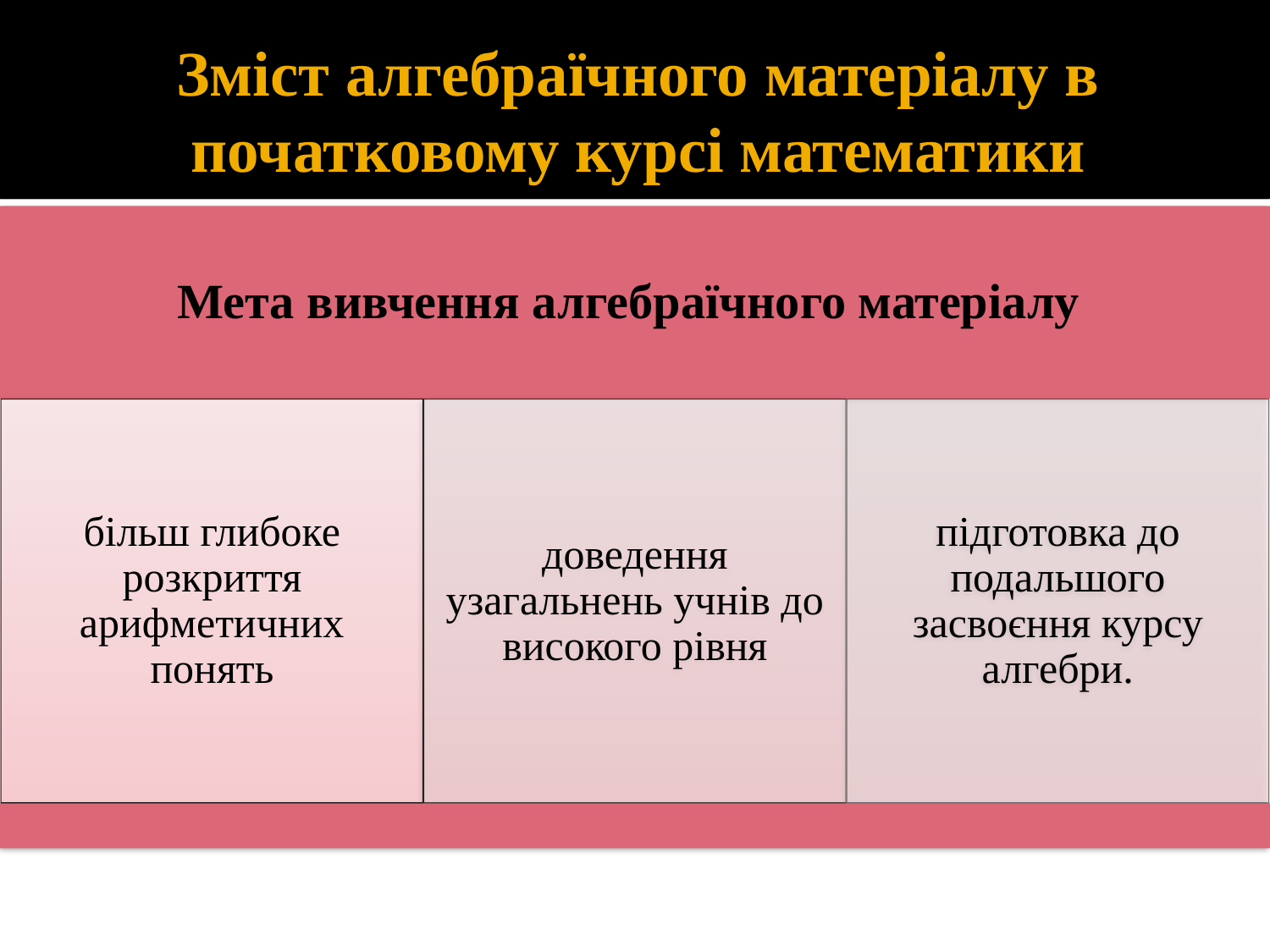

# Зміст алгебраїчного матеріалу в початковому курсі математики
Мета вивчення алгебраїчного матеріалу
більш глибоке розкриття арифметичних понять
доведення узагальнень учнів до високого рівня
підготовка до подальшого засвоєння курсу алгебри.